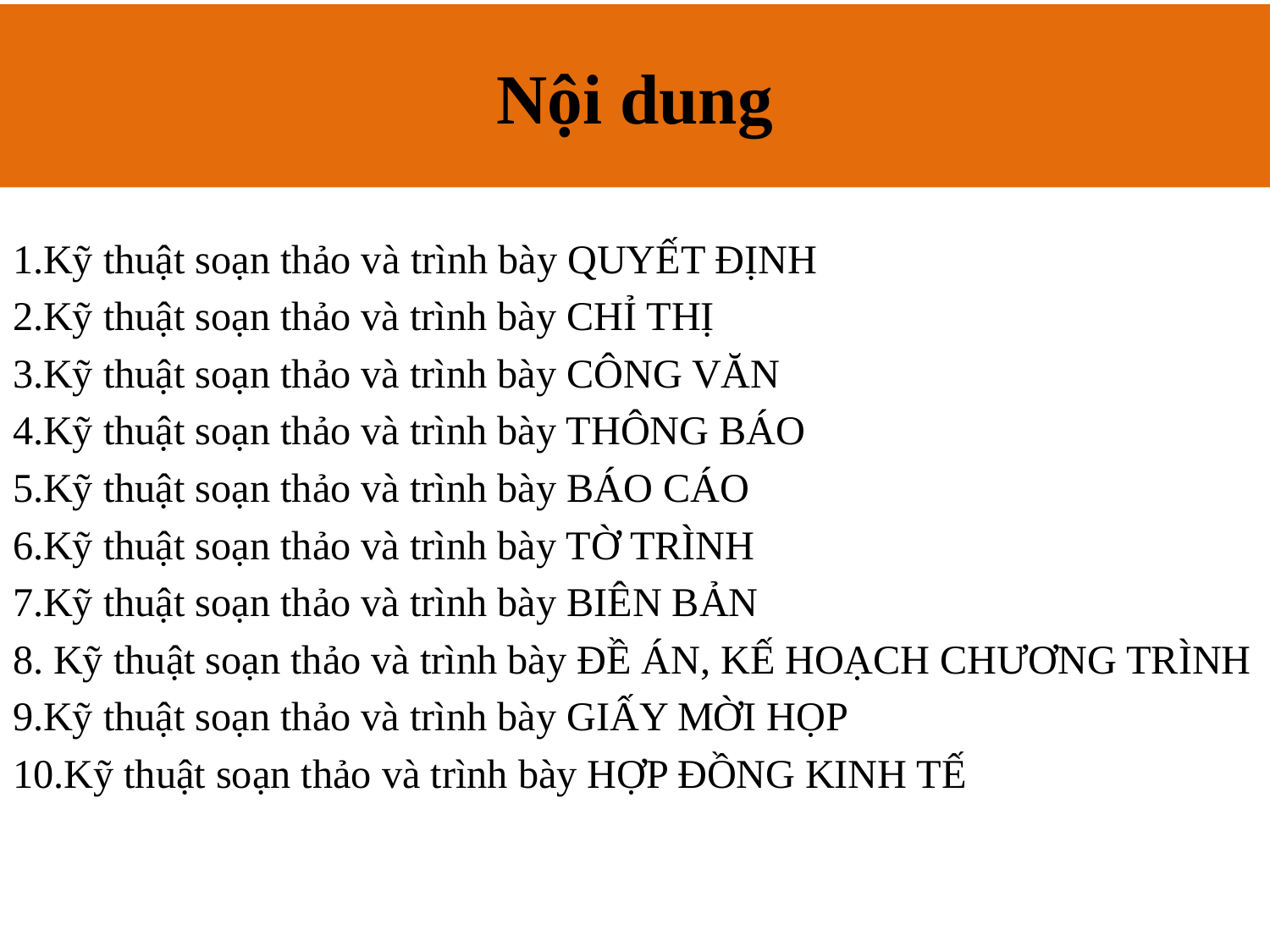

Nội dung
# NỘI DUNG
1.Kỹ thuật soạn thảo và trình bày QUYẾT ĐỊNH
2.Kỹ thuật soạn thảo và trình bày CHỈ THỊ
3.Kỹ thuật soạn thảo và trình bày CÔNG VĂN
4.Kỹ thuật soạn thảo và trình bày THÔNG BÁO
5.Kỹ thuật soạn thảo và trình bày BÁO CÁO
6.Kỹ thuật soạn thảo và trình bày TỜ TRÌNH
7.Kỹ thuật soạn thảo và trình bày BIÊN BẢN
8. Kỹ thuật soạn thảo và trình bày ĐỀ ÁN, KẾ HOẠCH CHƯƠNG TRÌNH
9.Kỹ thuật soạn thảo và trình bày GIẤY MỜI HỌP
10.Kỹ thuật soạn thảo và trình bày HỢP ĐỒNG KINH TẾ